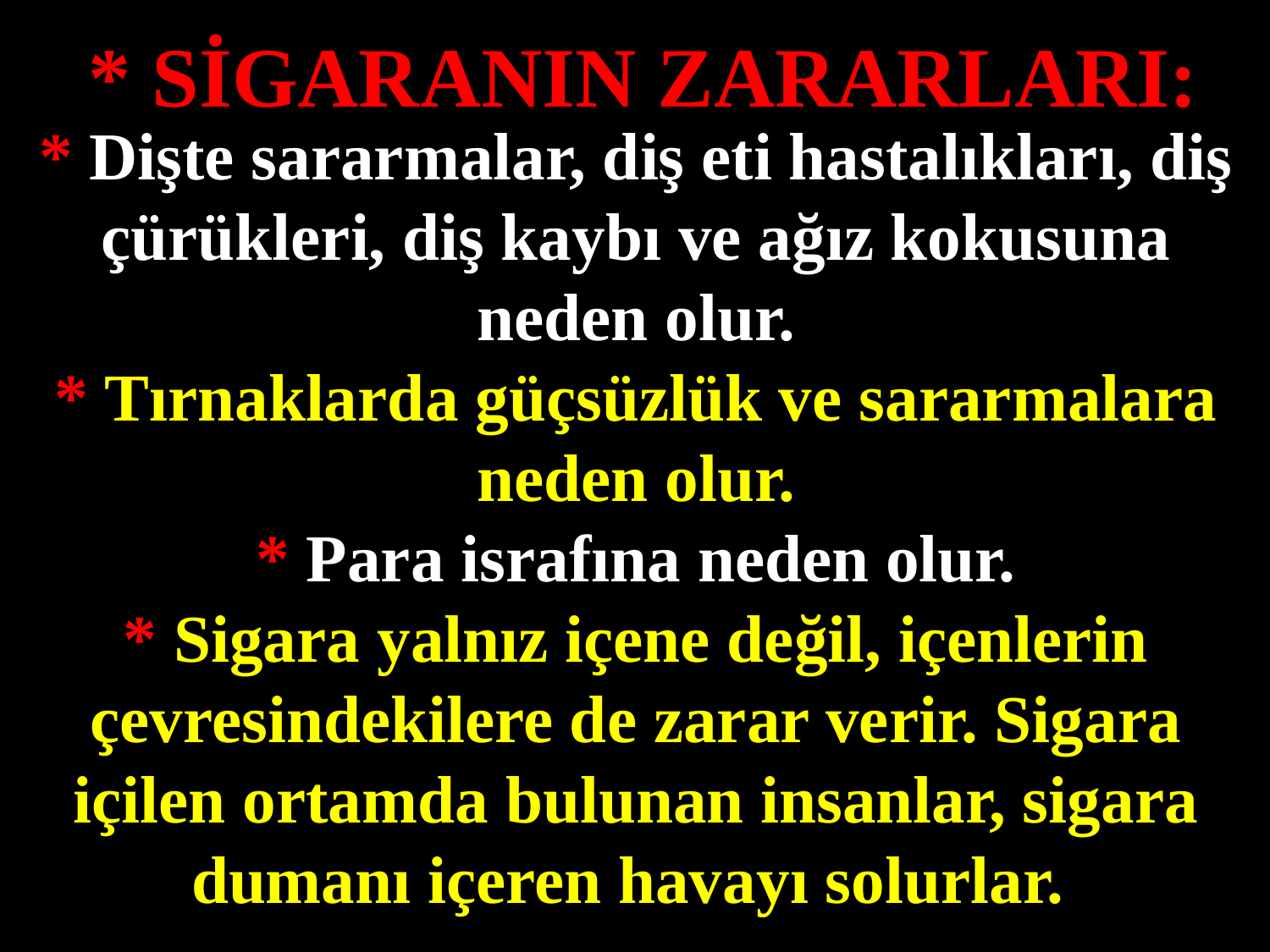

* SİGARANIN ZARARLARI:
* Dişte sararmalar, diş eti hastalıkları, diş çürükleri, diş kaybı ve ağız kokusuna neden olur.
* Tırnaklarda güçsüzlük ve sararmalara neden olur.
* Para israfına neden olur.
* Sigara yalnız içene değil, içenlerin çevresindekilere de zarar verir. Sigara içilen ortamda bulunan insanlar, sigara dumanı içeren havayı solurlar.
#